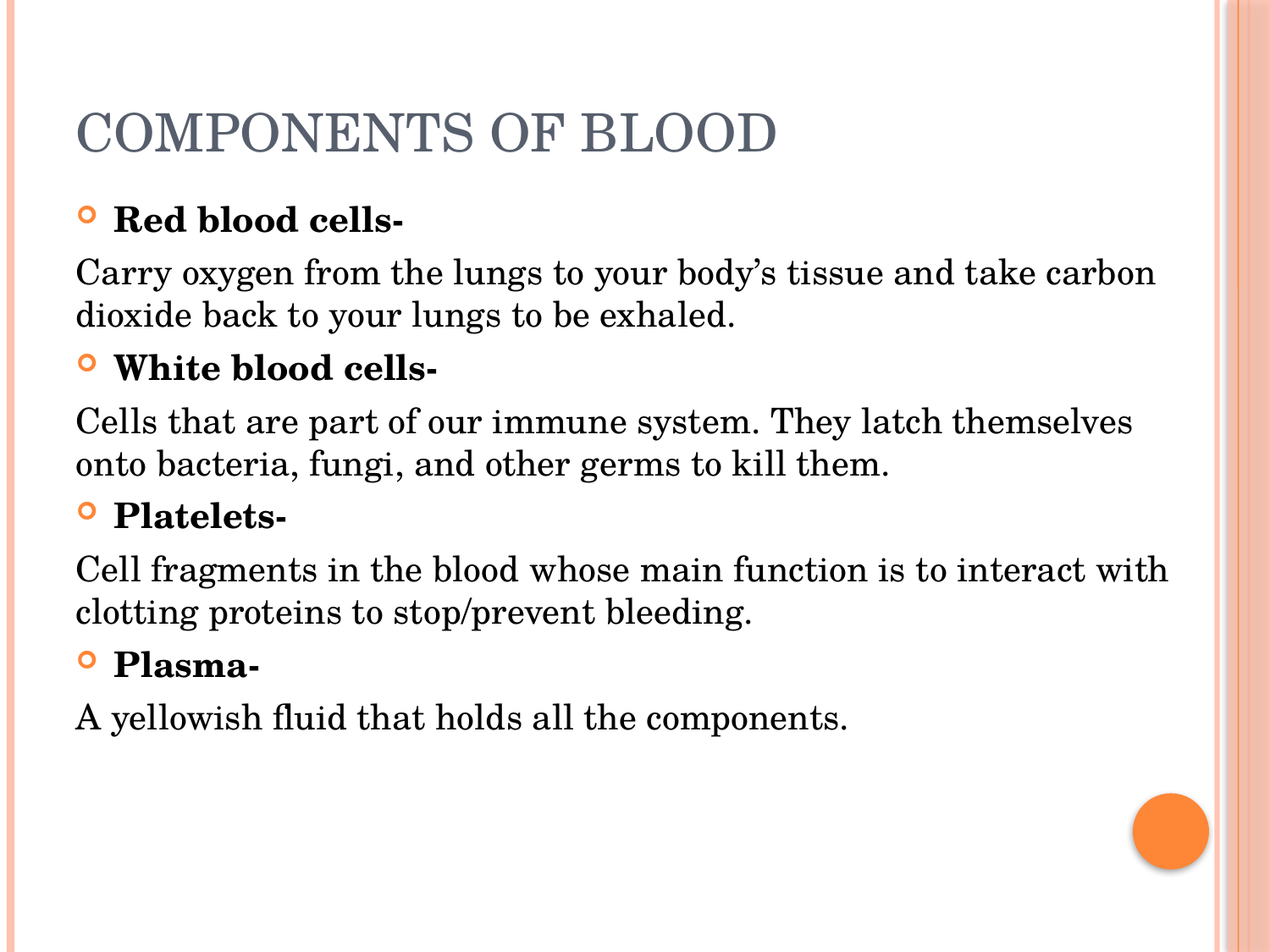

# Components of Blood
Red blood cells-
Carry oxygen from the lungs to your body’s tissue and take carbon dioxide back to your lungs to be exhaled.
White blood cells-
Cells that are part of our immune system. They latch themselves onto bacteria, fungi, and other germs to kill them.
Platelets-
Cell fragments in the blood whose main function is to interact with clotting proteins to stop/prevent bleeding.
Plasma-
A yellowish fluid that holds all the components.